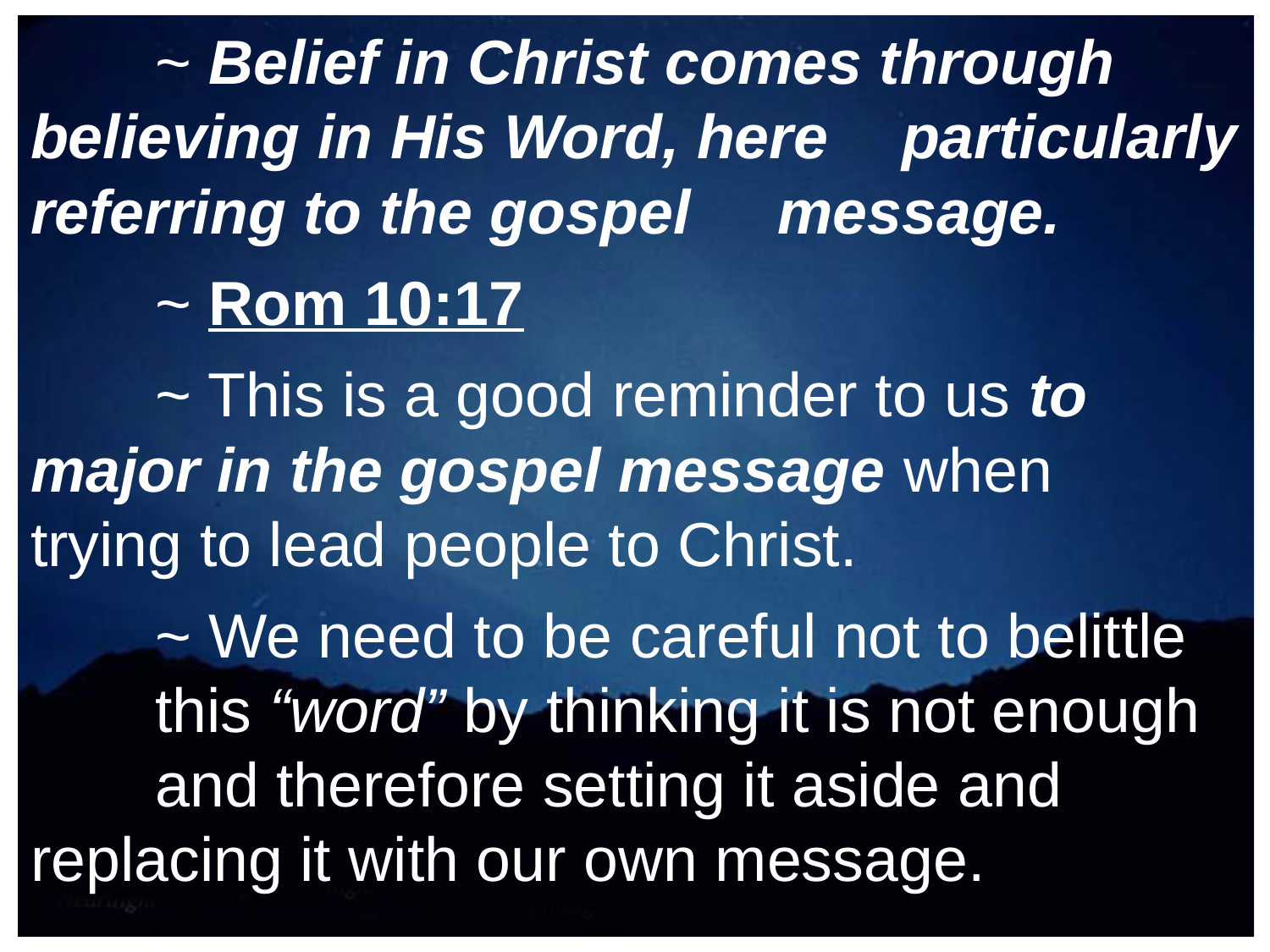

~ Belief in Christ comes through 						believing in His Word, here 							particularly referring to the gospel 					message.
		~ Rom 10:17
		~ This is a good reminder to us to 						major in the gospel message when 					trying to lead people to Christ.
		~ We need to be careful not to belittle 					this “word” by thinking it is not enough 					and therefore setting it aside and 						replacing it with our own message.